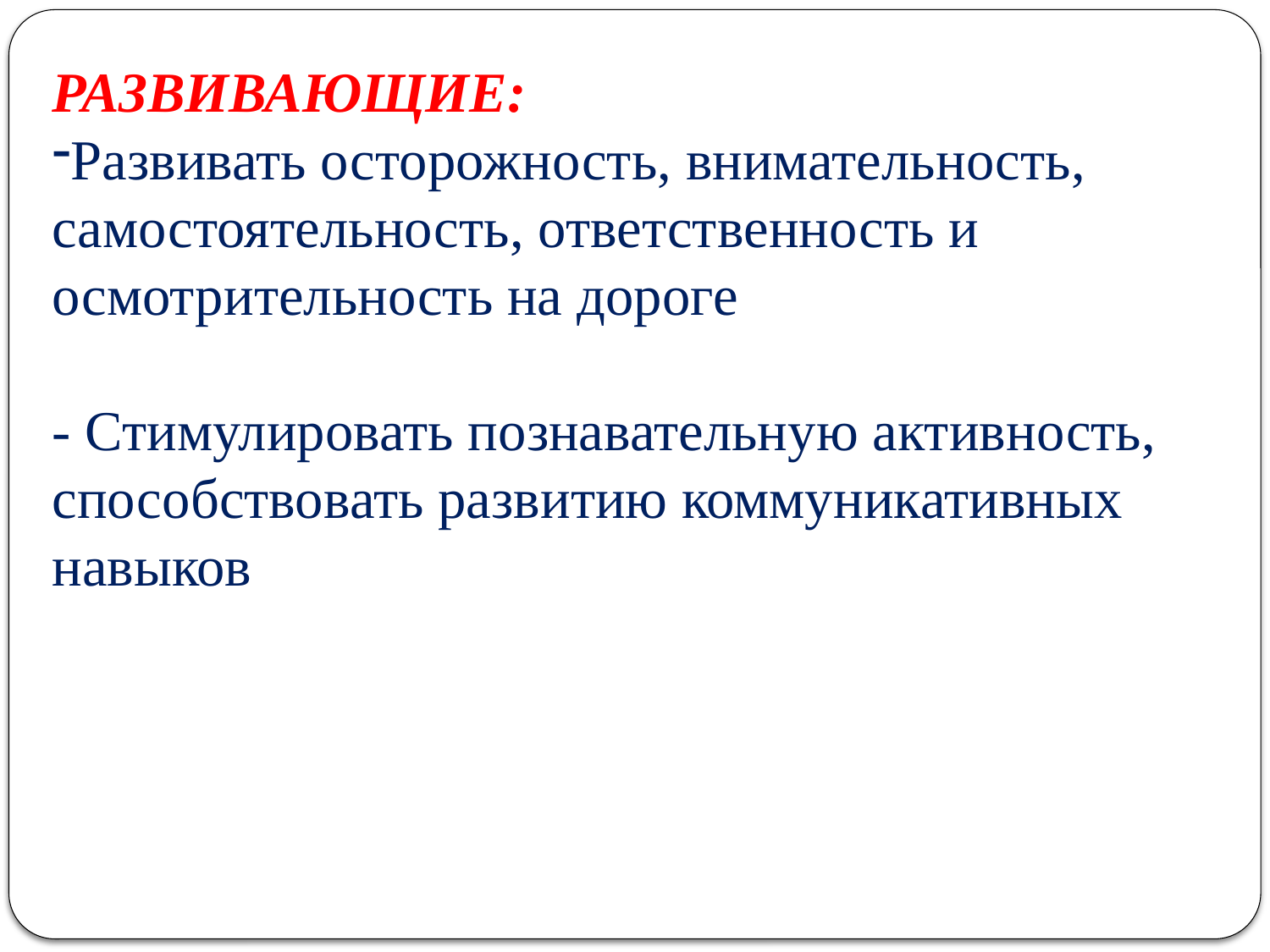

РАЗВИВАЮЩИЕ:
Развивать осторожность, внимательность, самостоятельность, ответственность и осмотрительность на дороге

- Стимулировать познавательную активность, способствовать развитию коммуникативных навыков